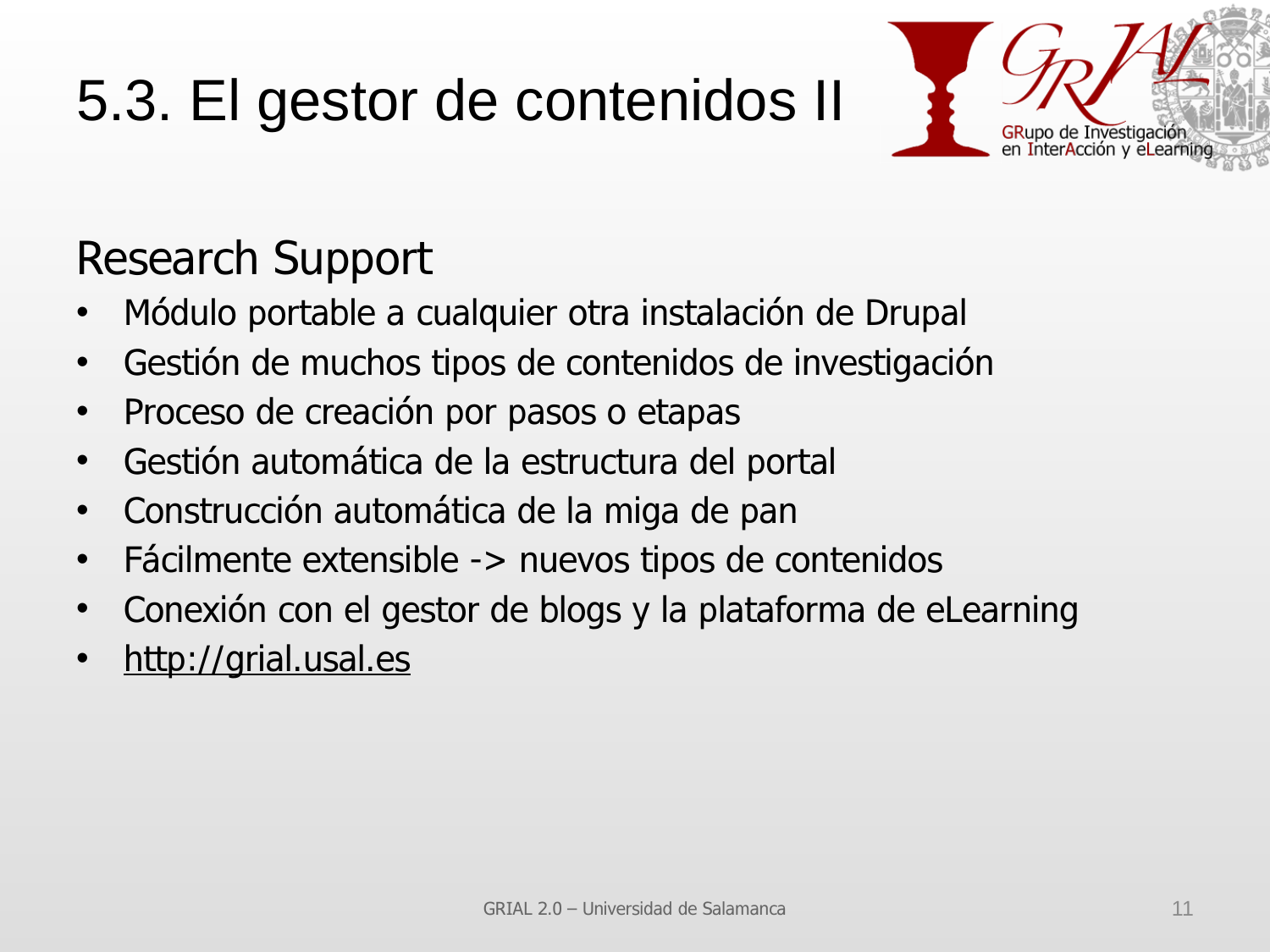

# 5.3. El gestor de contenidos II
Research Support
Módulo portable a cualquier otra instalación de Drupal
Gestión de muchos tipos de contenidos de investigación
Proceso de creación por pasos o etapas
Gestión automática de la estructura del portal
Construcción automática de la miga de pan
Fácilmente extensible -> nuevos tipos de contenidos
Conexión con el gestor de blogs y la plataforma de eLearning
http://grial.usal.es

GRIAL 2.0 – Universidad de Salamanca
11